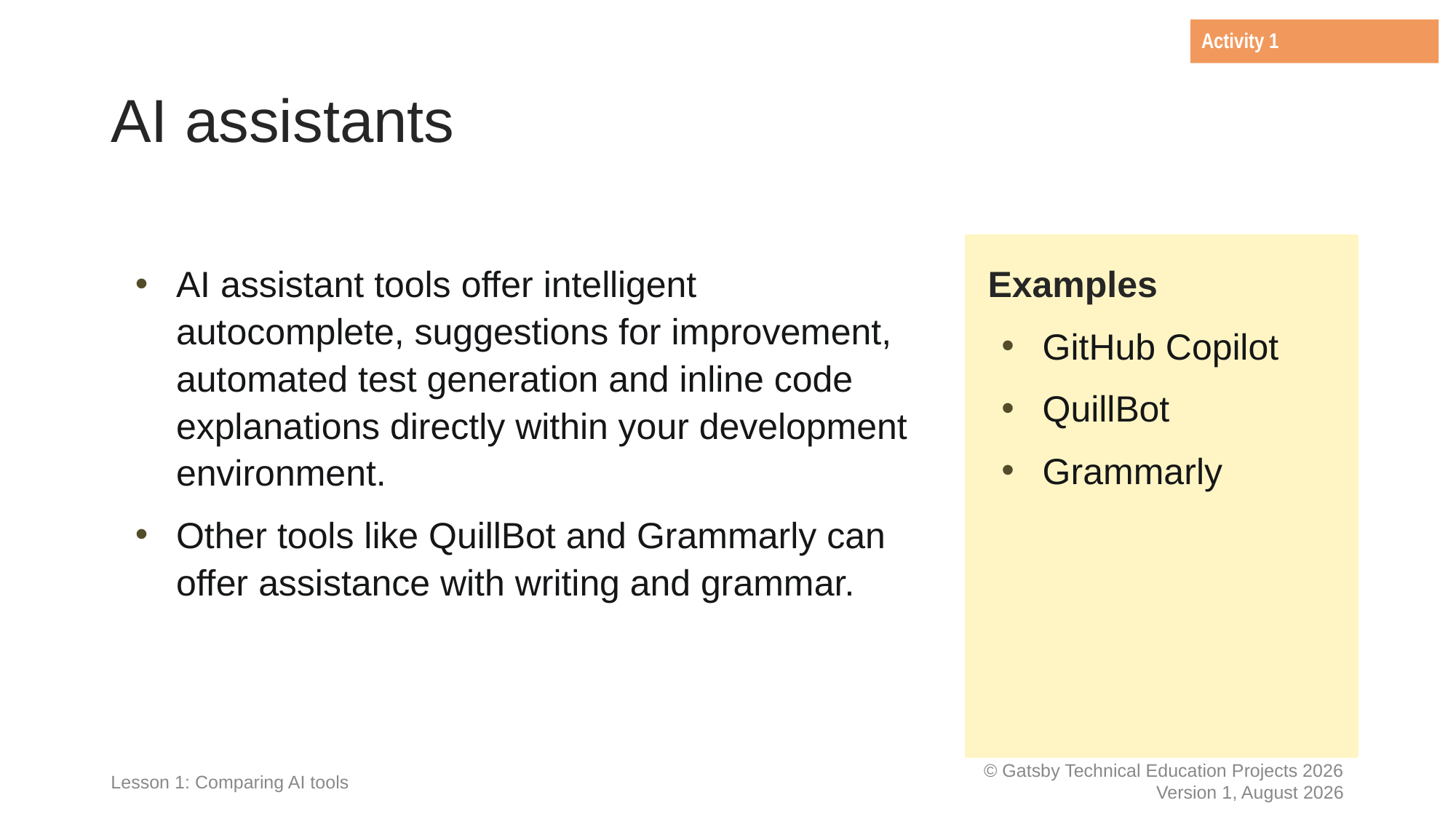

Activity 1

# AI assistants
AI assistant tools offer intelligent autocomplete, suggestions for improvement, automated test generation and inline code explanations directly within your development environment.
Other tools like QuillBot and Grammarly can offer assistance with writing and grammar.
Examples
GitHub Copilot
QuillBot
Grammarly
Lesson 1: Comparing AI tools